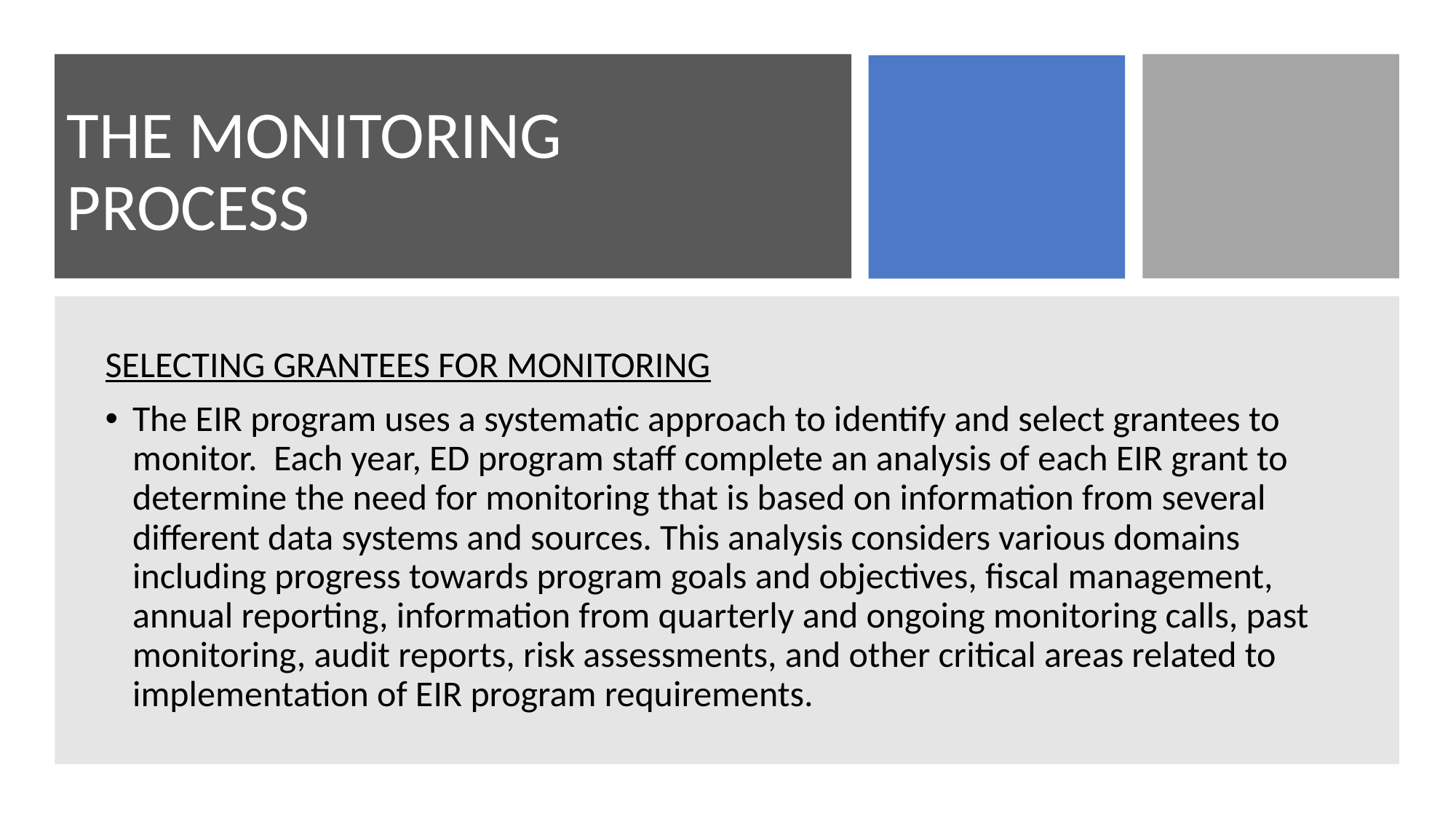

# THE MONITORING PROCESS

SELECTING GRANTEES FOR MONITORING
The EIR program uses a systematic approach to identify and select grantees to monitor.  Each year, ED program staff complete an analysis of each EIR grant to determine the need for monitoring that is based on information from several different data systems and sources. This analysis considers various domains including progress towards program goals and objectives, fiscal management, annual reporting, information from quarterly and ongoing monitoring calls, past monitoring, audit reports, risk assessments, and other critical areas related to implementation of EIR program requirements.